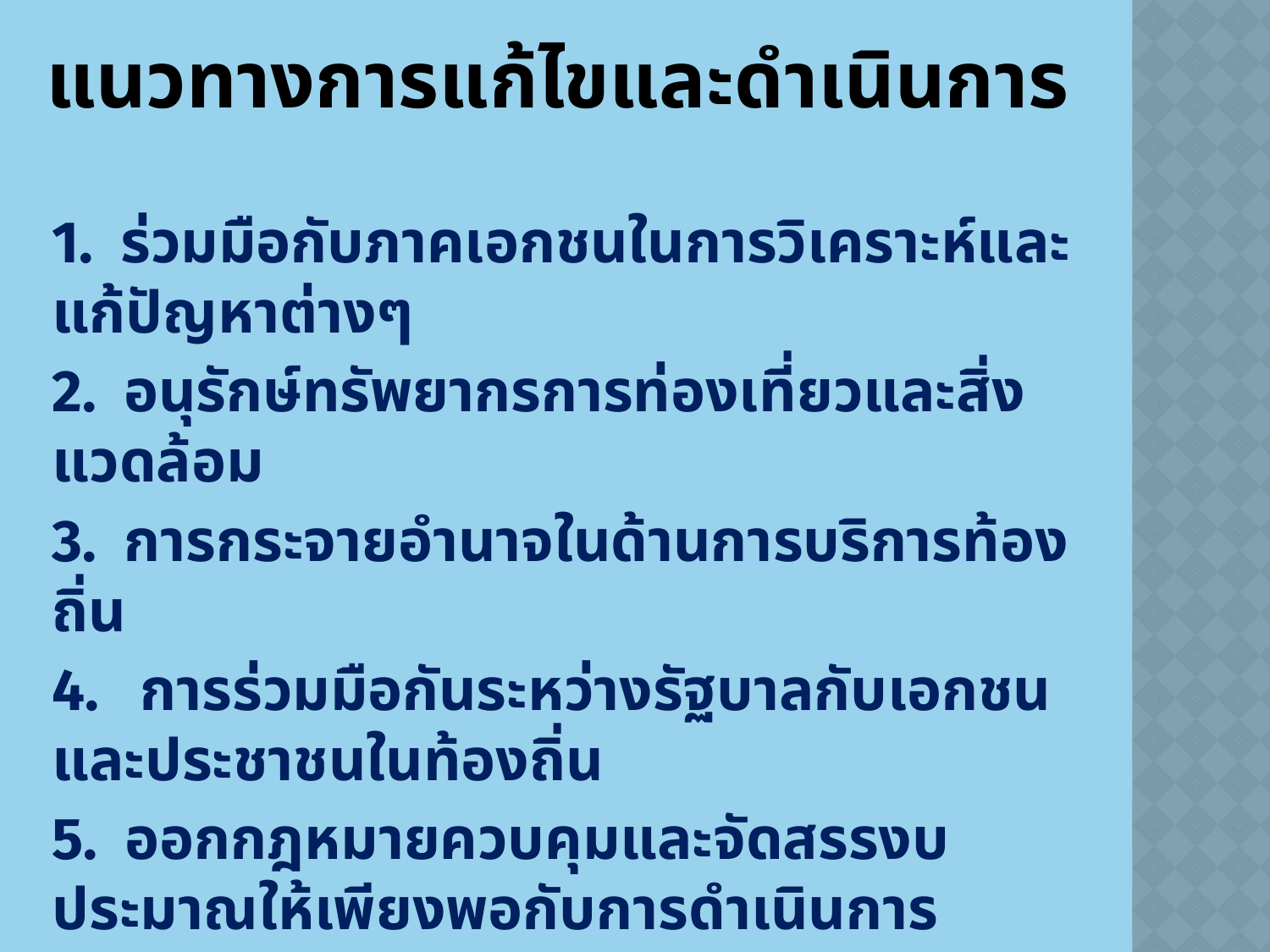

# แนวทางการแก้ไขและดำเนินการ
1.  ร่วมมือกับภาคเอกชนในการวิเคราะห์และแก้ปัญหาต่างๆ
2.  อนุรักษ์ทรัพยากรการท่องเที่ยวและสิ่งแวดล้อม
3.  การกระจายอำนาจในด้านการบริการท้องถิ่น
4.   การร่วมมือกันระหว่างรัฐบาลกับเอกชน และประชาชนในท้องถิ่น
5.  ออกกฎหมายควบคุมและจัดสรรงบประมาณให้เพียงพอกับการดำเนินการ